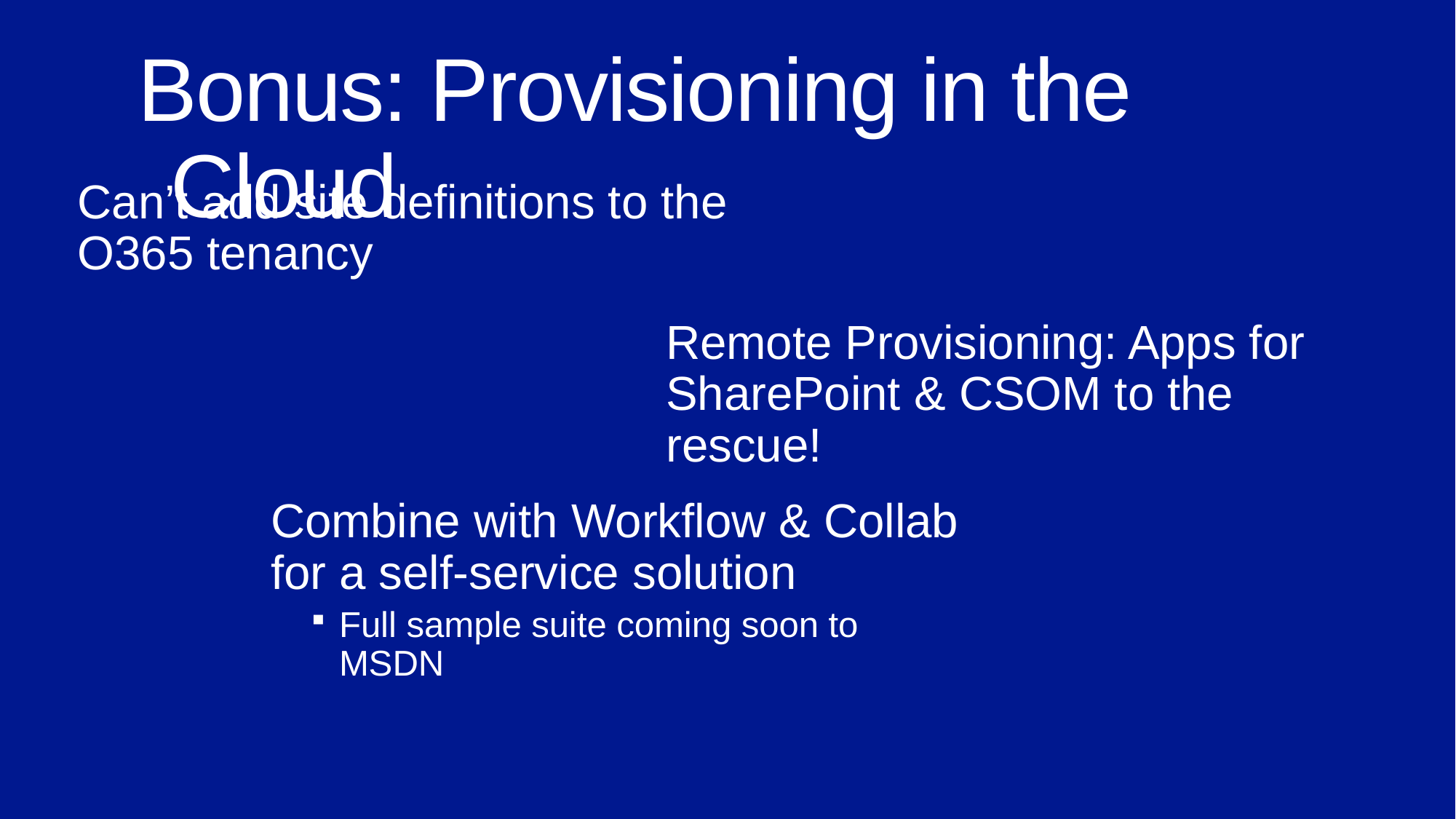

# Bonus: Provisioning in the Cloud
Can’t add site definitions to the O365 tenancy
Remote Provisioning: Apps for SharePoint & CSOM to the rescue!
Combine with Workflow & Collab for a self-service solution
Full sample suite coming soon to MSDN